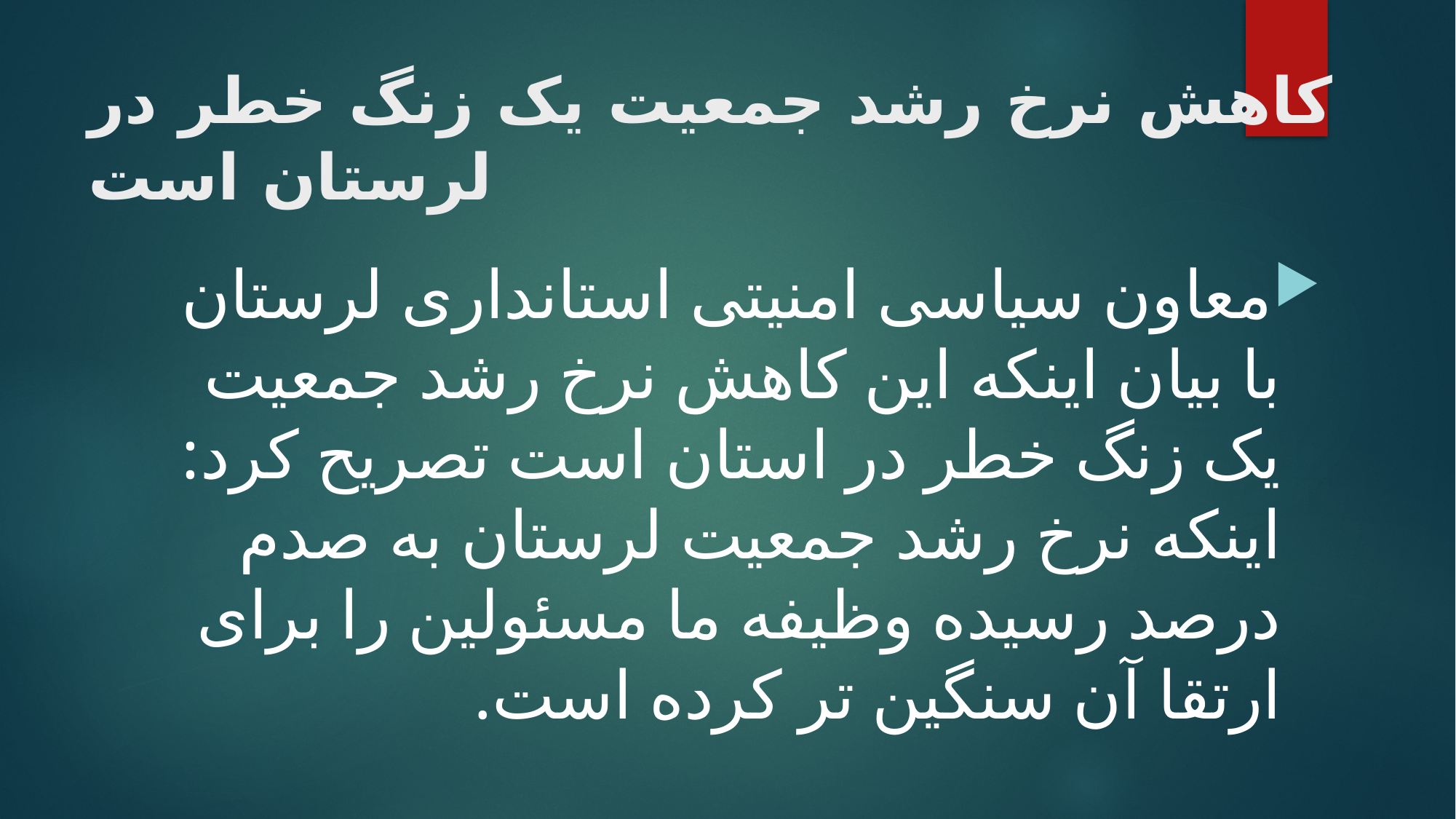

# کاهش نرخ رشد جمعیت یک زنگ خطر در لرستان است
معاون سیاسی امنیتی استانداری لرستان با بیان اینکه این کاهش نرخ رشد جمعیت یک زنگ خطر در استان است تصریح کرد: اینکه نرخ رشد جمعیت لرستان به صدم درصد رسیده وظیفه ما مسئولین را برای ارتقا آن سنگین تر کرده است.